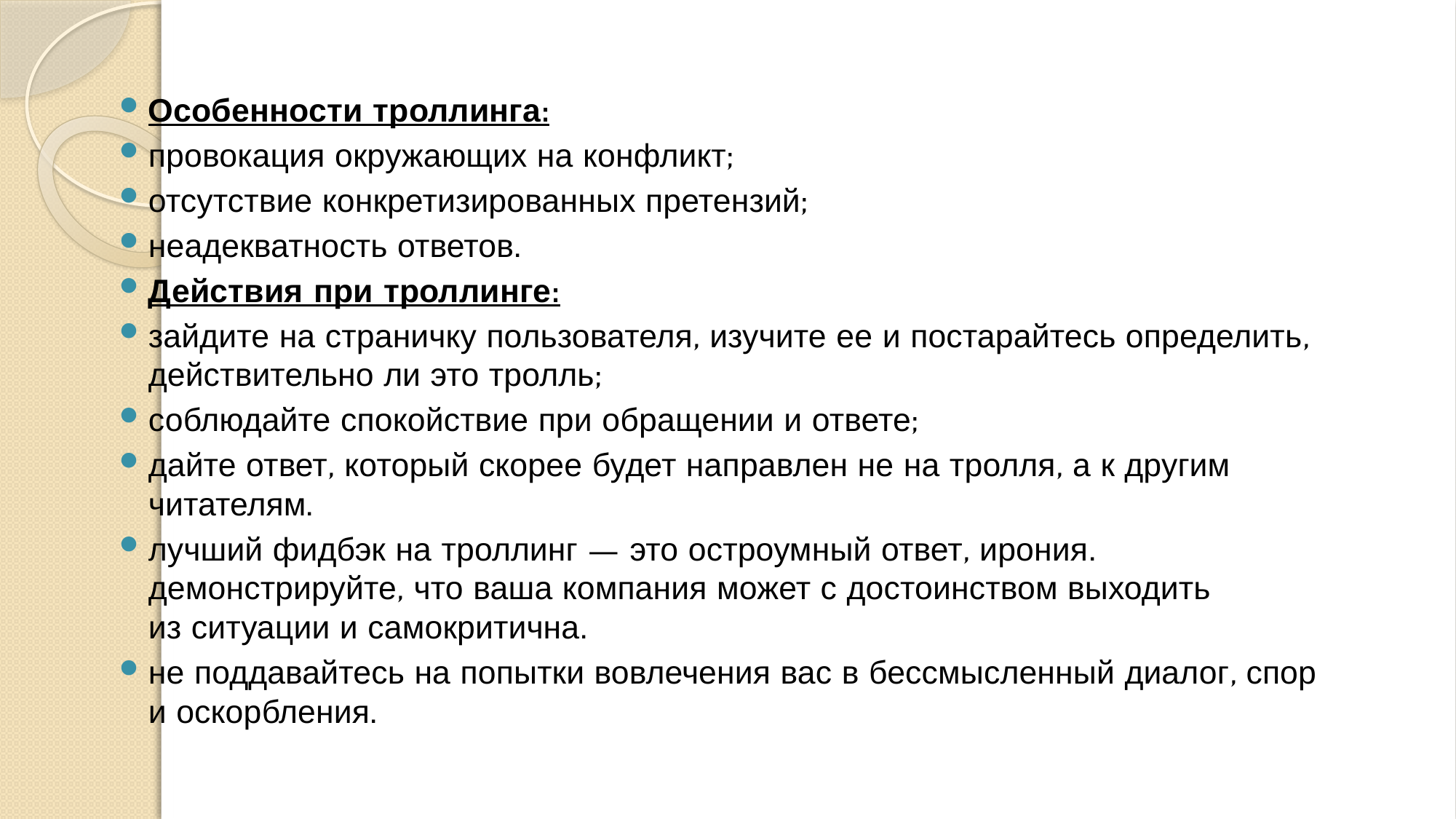

Особенности троллинга:
провокация окружающих на конфликт;
отсутствие конкретизированных претензий;
неадекватность ответов.
Действия при троллинге:
зайдите на страничку пользователя, изучите ее и постарайтесь определить, действительно ли это тролль;
соблюдайте спокойствие при обращении и ответе;
дайте ответ, который скорее будет направлен не на тролля, а к другим читателям.
лучший фидбэк на троллинг — это остроумный ответ, ирония. демонстрируйте, что ваша компания может с достоинством выходить из ситуации и самокритична.
не поддавайтесь на попытки вовлечения вас в бессмысленный диалог, спор и оскорбления.